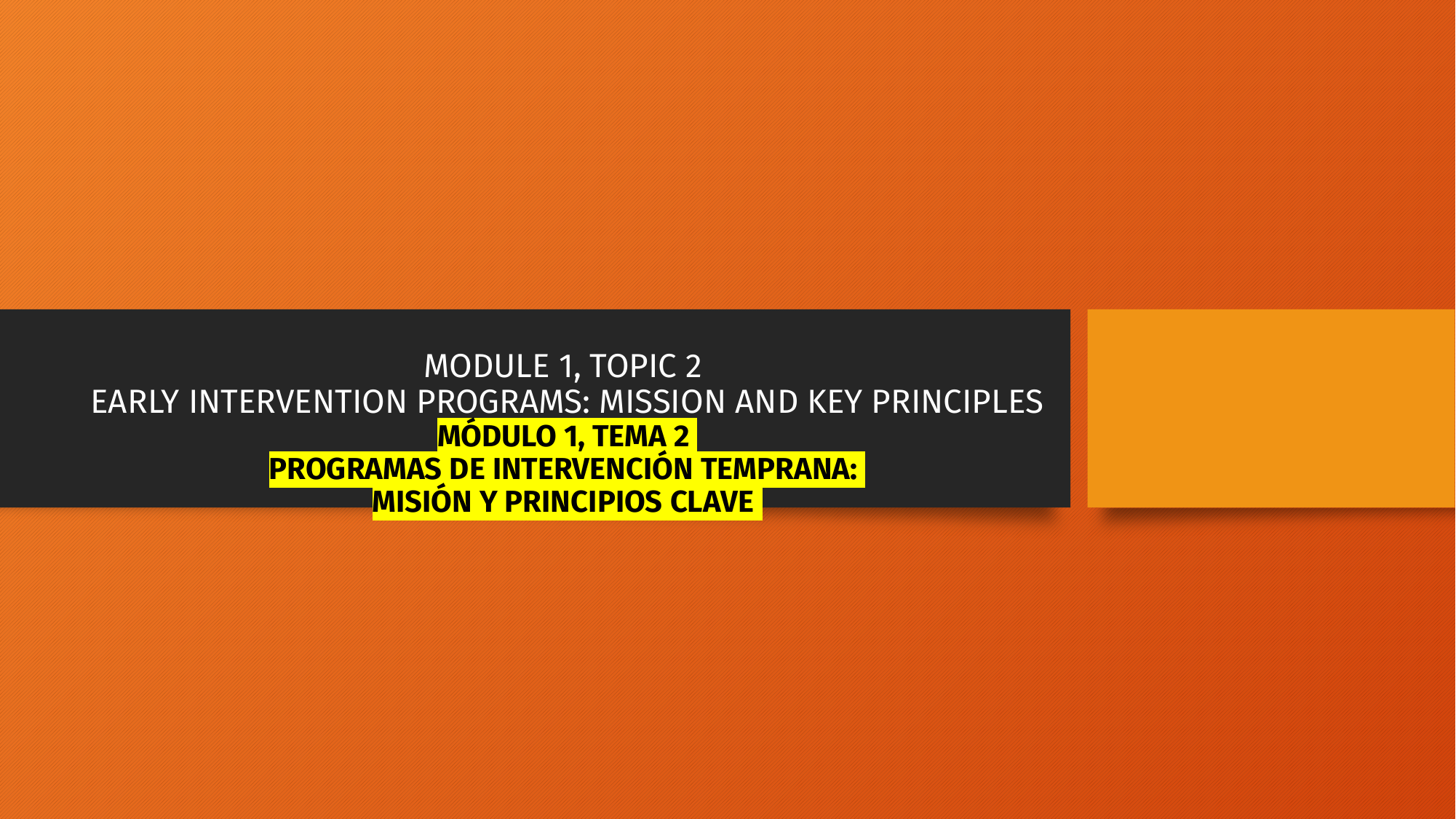

# MODULE 1, TOPIC 2
EARLY INTERVENTION PROGRAMS: MISSION AND KEY PRINCIPLES
MÓDULO 1, TEMA 2
PROGRAMAS DE INTERVENCIÓN TEMPRANA:
MISIÓN Y PRINCIPIOS CLAVE